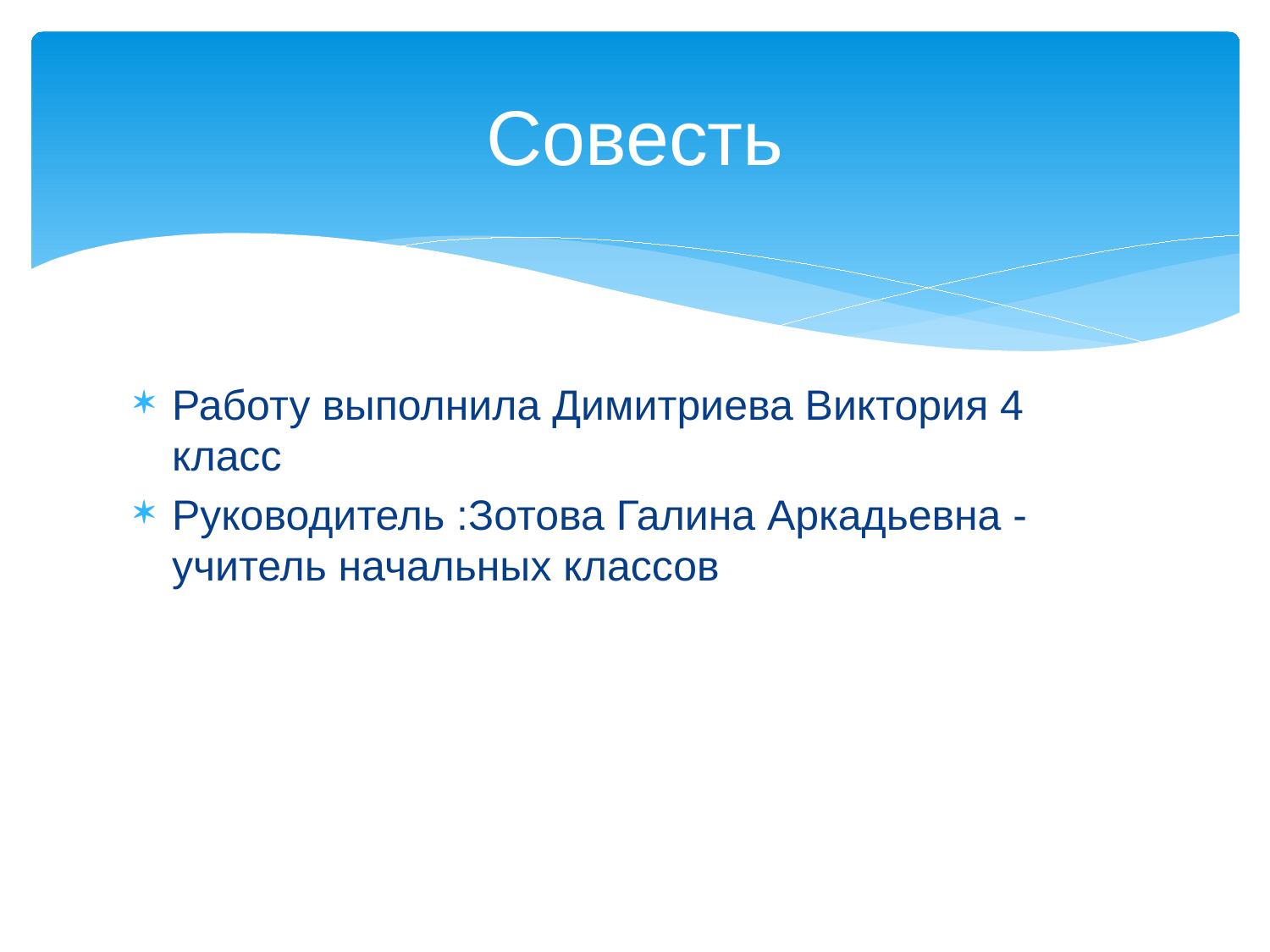

# Совесть
Работу выполнила Димитриева Виктория 4 класс
Руководитель :Зотова Галина Аркадьевна -учитель начальных классов